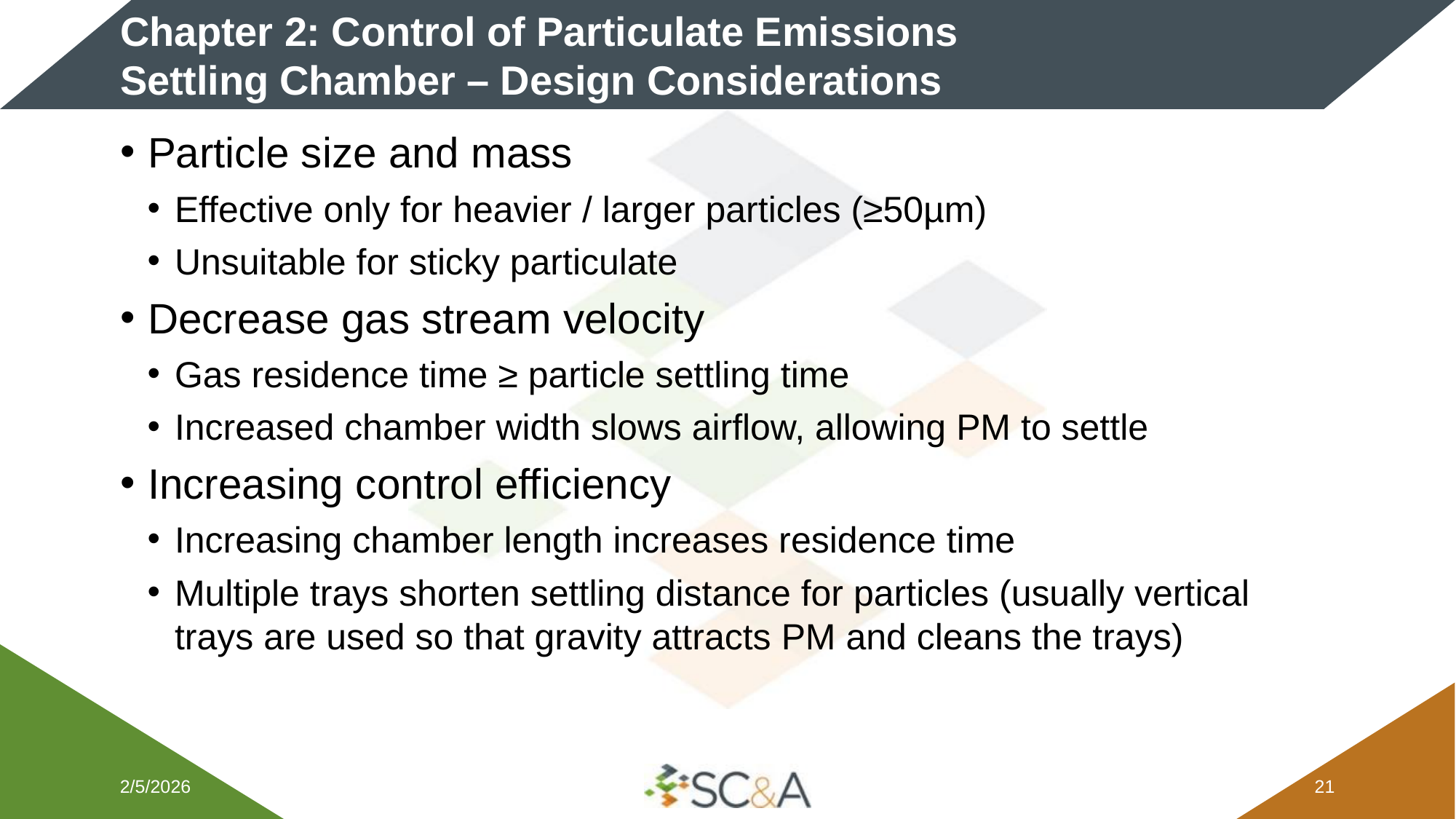

# Chapter 2: Control of Particulate Emissions​ Settling Chamber – Design Considerations
Particle size and mass
Effective only for heavier / larger particles (≥50µm)
Unsuitable for sticky particulate
Decrease gas stream velocity
Gas residence time ≥ particle settling time
Increased chamber width slows airflow, allowing PM to settle
Increasing control efficiency
Increasing chamber length increases residence time
Multiple trays shorten settling distance for particles (usually vertical trays are used so that gravity attracts PM and cleans the trays)
2/5/2026
21